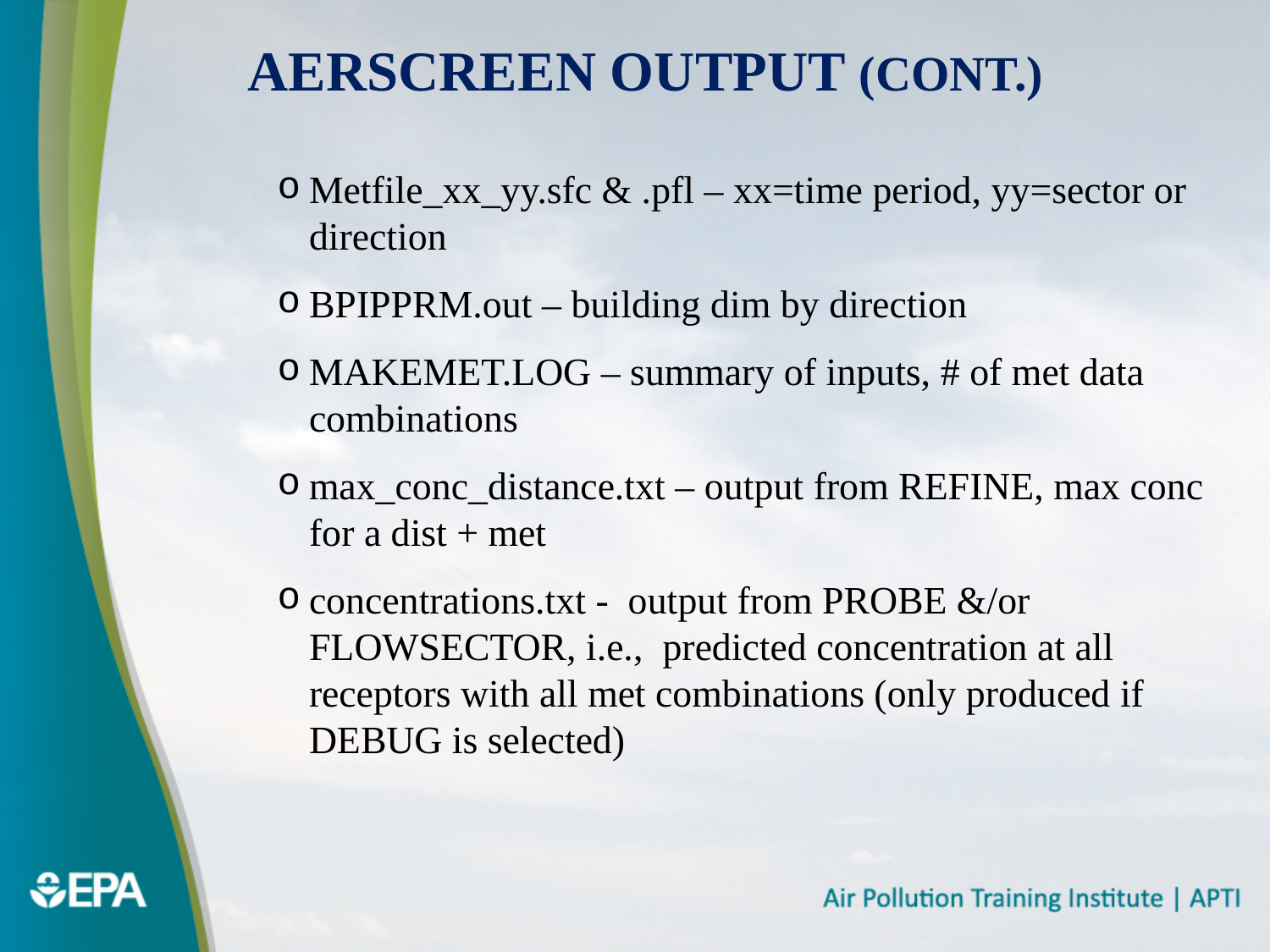

# AERSCREEN Output (cont.)
Metfile_xx_yy.sfc & .pfl – xx=time period, yy=sector or direction
BPIPPRM.out – building dim by direction
MAKEMET.LOG – summary of inputs, # of met data combinations
max_conc_distance.txt – output from REFINE, max conc for a dist + met
concentrations.txt -  output from PROBE &/or FLOWSECTOR, i.e.,  predicted concentration at all receptors with all met combinations (only produced if DEBUG is selected)